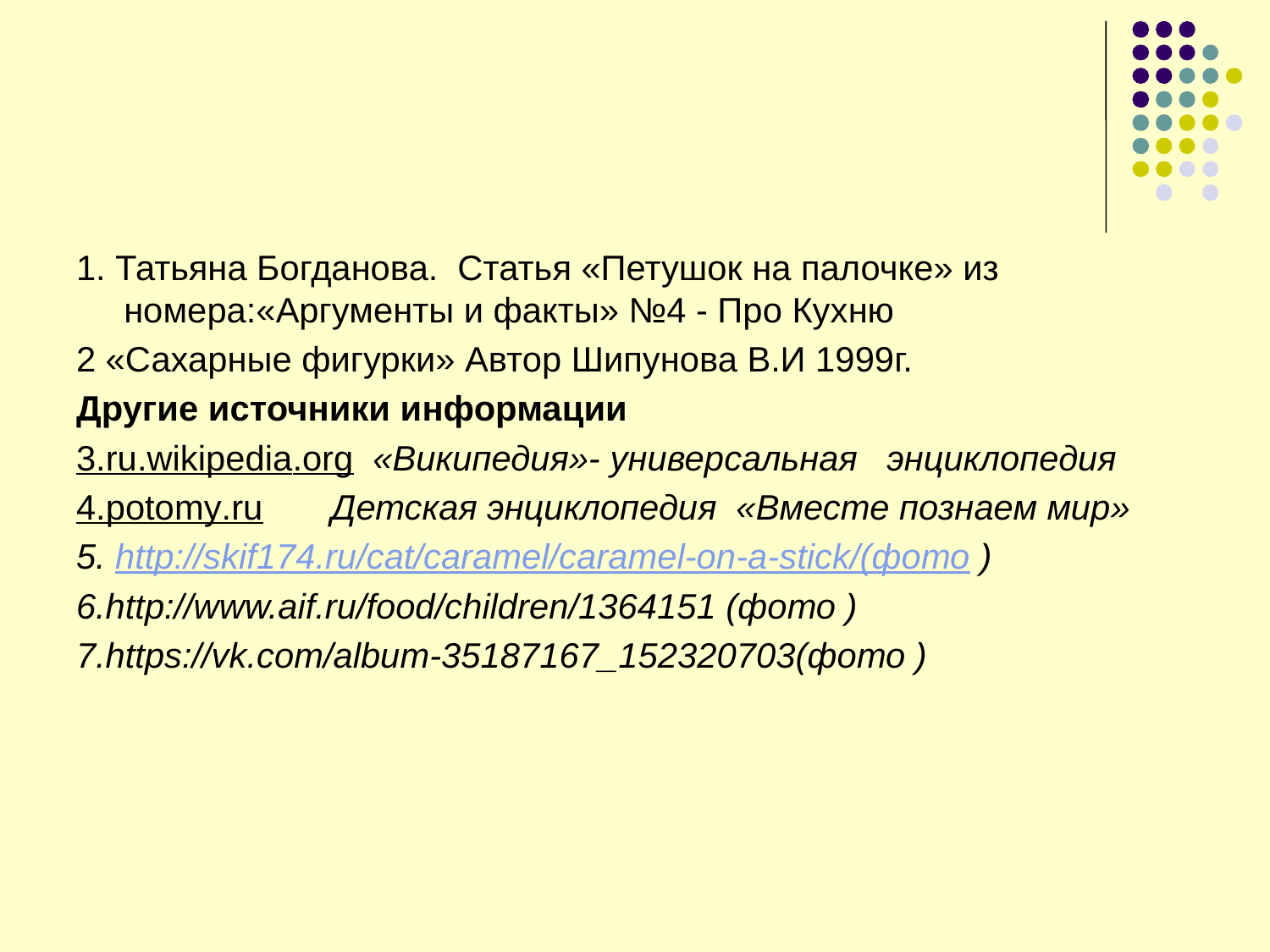

#
1. Татьяна Богданова.  Статья «Петушок на палочке» из номера:«Аргументы и факты» №4 - Про Кухню
2 «Сахарные фигурки» Автор Шипунова В.И 1999г.
Другие источники информации
3.ru.wikipedia.org  «Википедия»- универсальная   энциклопедия
4.potomy.ru       Детская энциклопедия  «Вместе познаем мир»
5. http://skif174.ru/cat/caramel/caramel-on-a-stick/(фото )
6.http://www.aif.ru/food/children/1364151 (фото )
7.https://vk.com/album-35187167_152320703(фото )